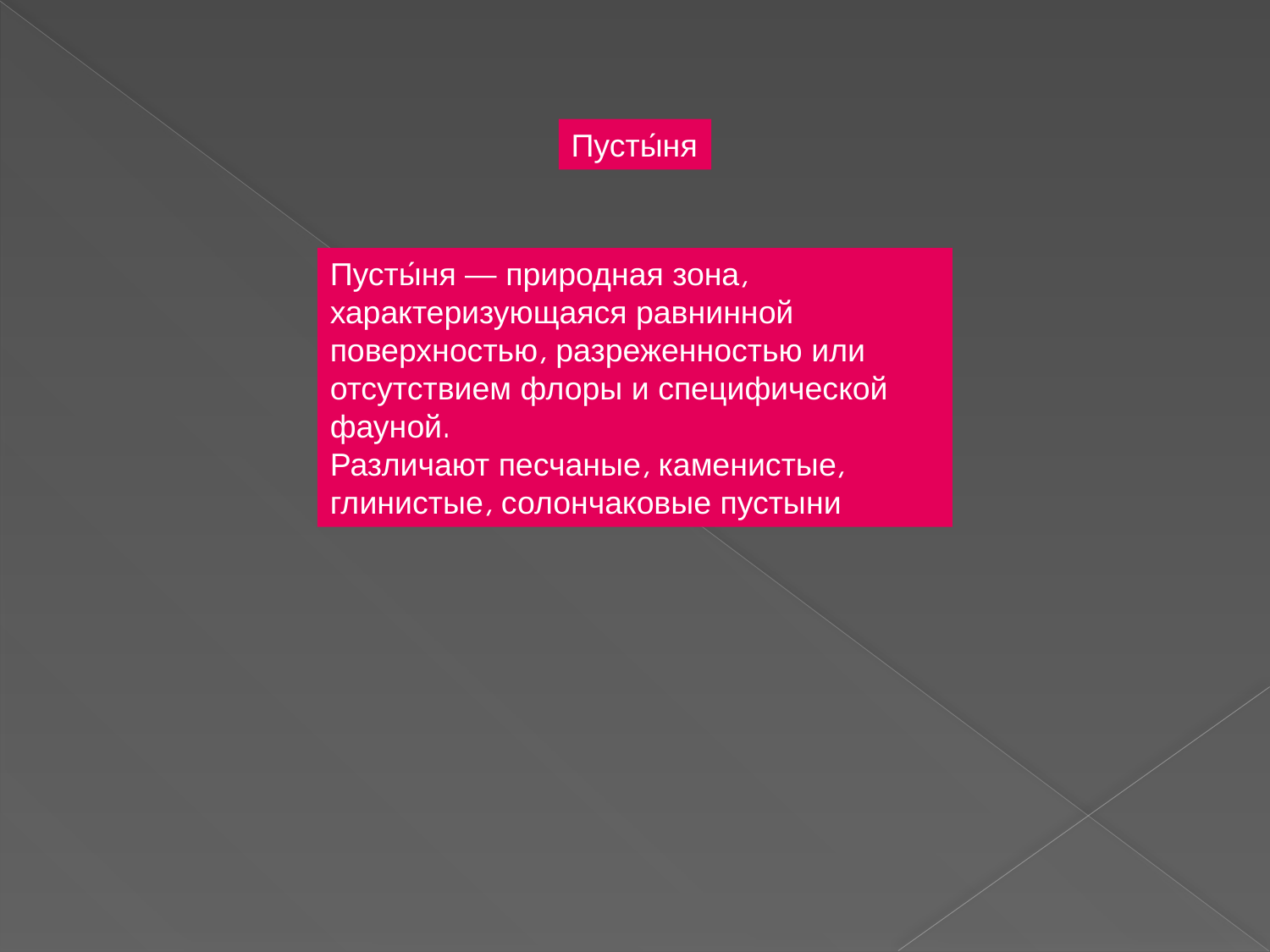

Пусты́ня
Пусты́ня — природная зона, характеризующаяся равнинной поверхностью, разреженностью или отсутствием флоры и специфической фауной.
Различают песчаные, каменистые, глинистые, солончаковые пустыни